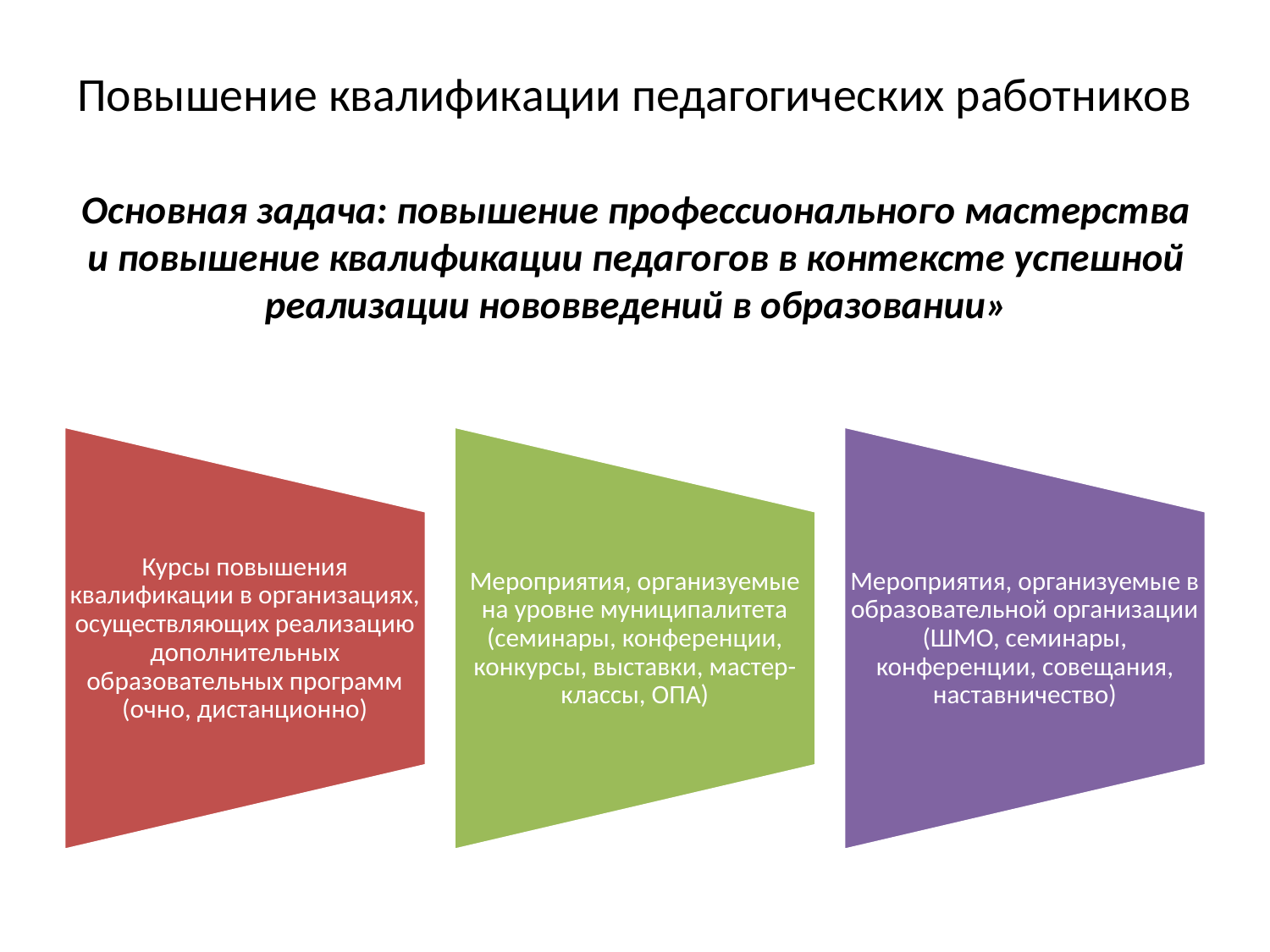

# Повышение квалификации педагогических работников
Основная задача: повышение профессионального мастерства и повышение квалификации педагогов в контексте успешной реализации нововведений в образовании»
Курсы повышения квалификации в организациях, осуществляющих реализацию дополнительных образовательных программ (очно, дистанционно)
Мероприятия, организуемые на уровне муниципалитета (семинары, конференции, конкурсы, выставки, мастер-классы, ОПА)
Мероприятия, организуемые в образовательной организации (ШМО, семинары, конференции, совещания, наставничество)